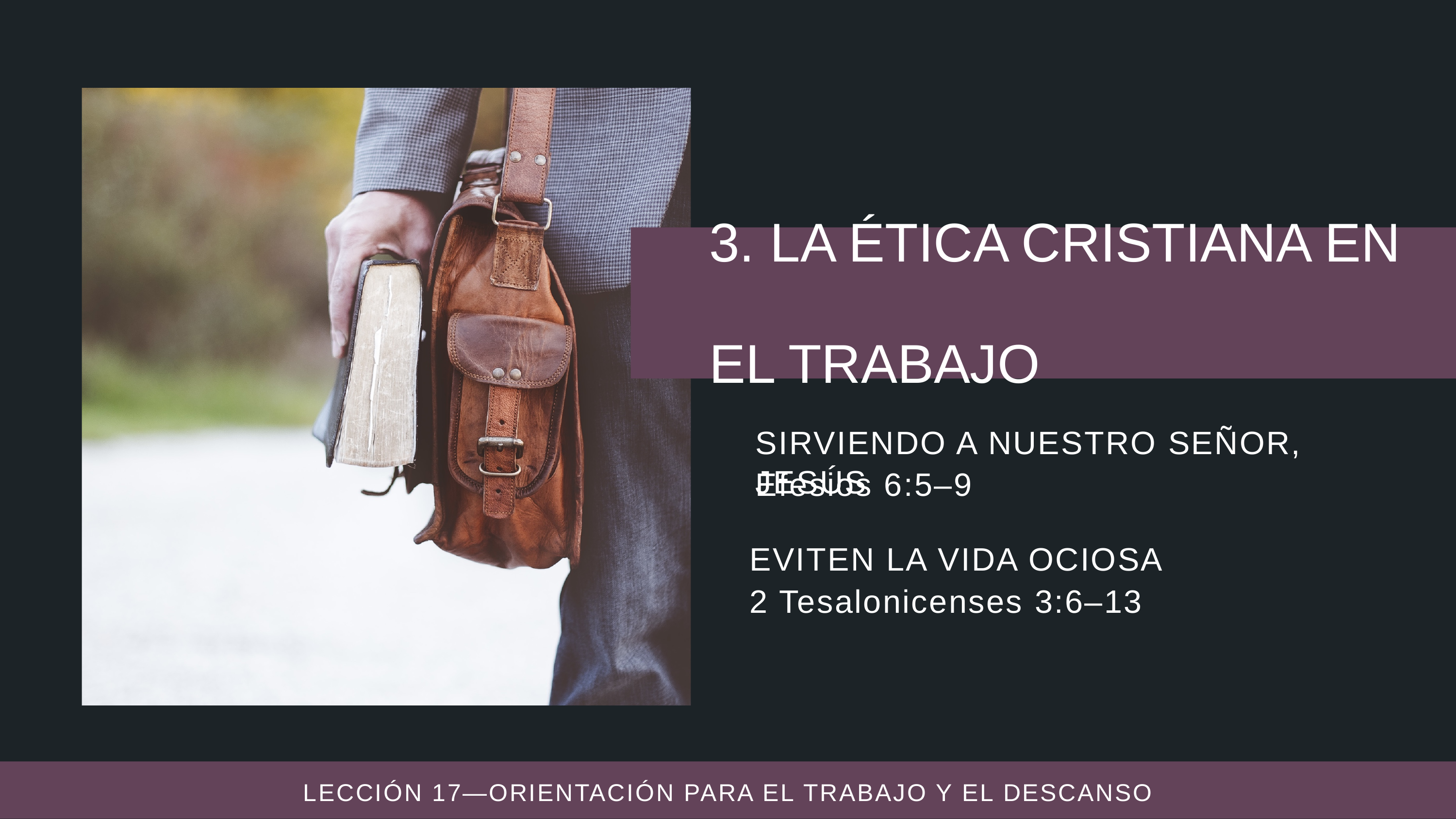

SIRVIENDO A NUESTRO SEÑOR, JESÚS
Efesios 6:5–9
EVITEN LA VIDA OCIOSA
2 Tesalonicenses 3:6–13